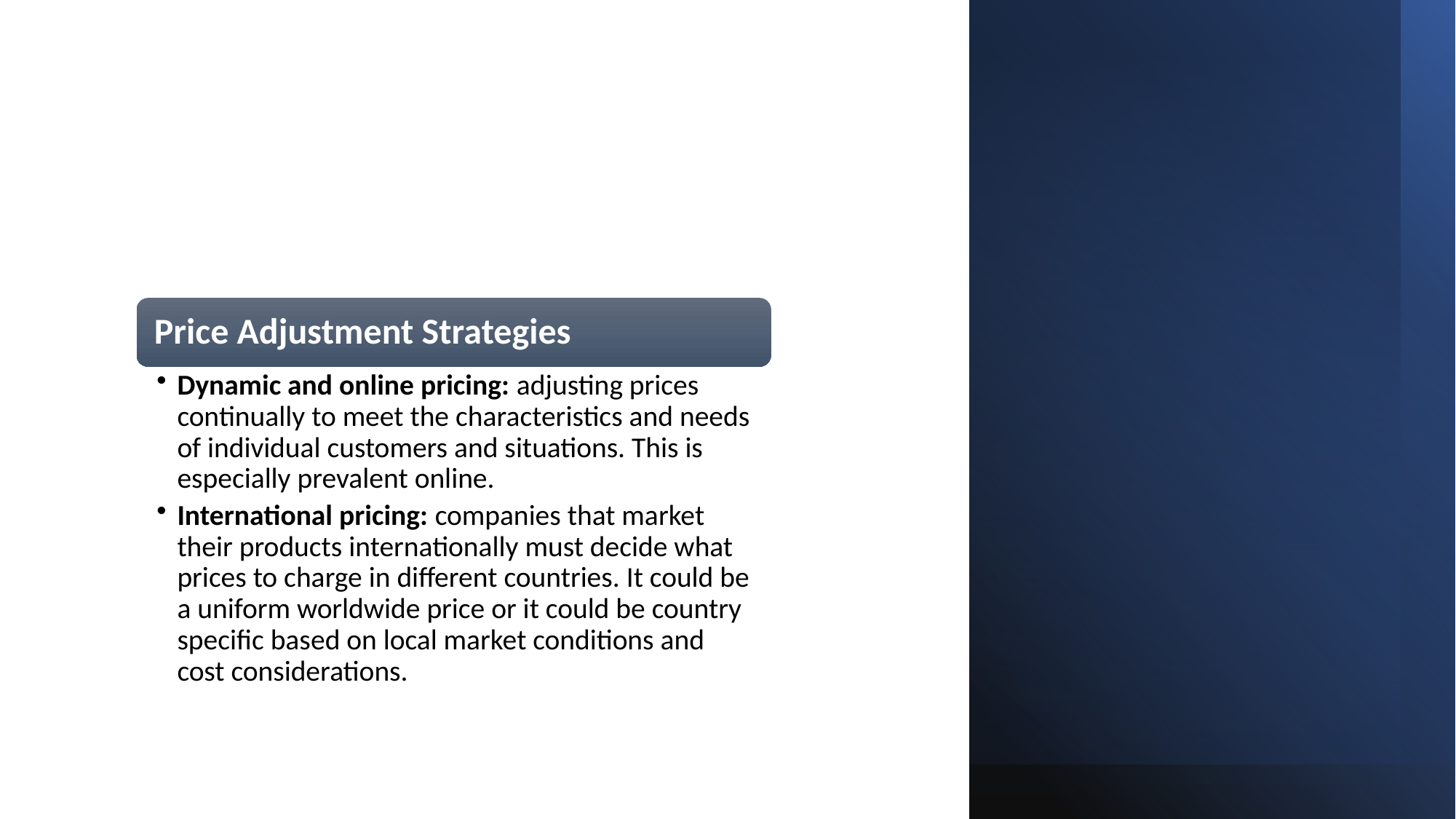

Price Adjustment Strategies
Dynamic and online pricing: adjusting prices continually to meet the characteristics and needs of individual customers and situations. This is especially prevalent online.
International pricing: companies that market their products internationally must decide what prices to charge in different countries. It could be a uniform worldwide price or it could be country specific based on local market conditions and cost considerations.